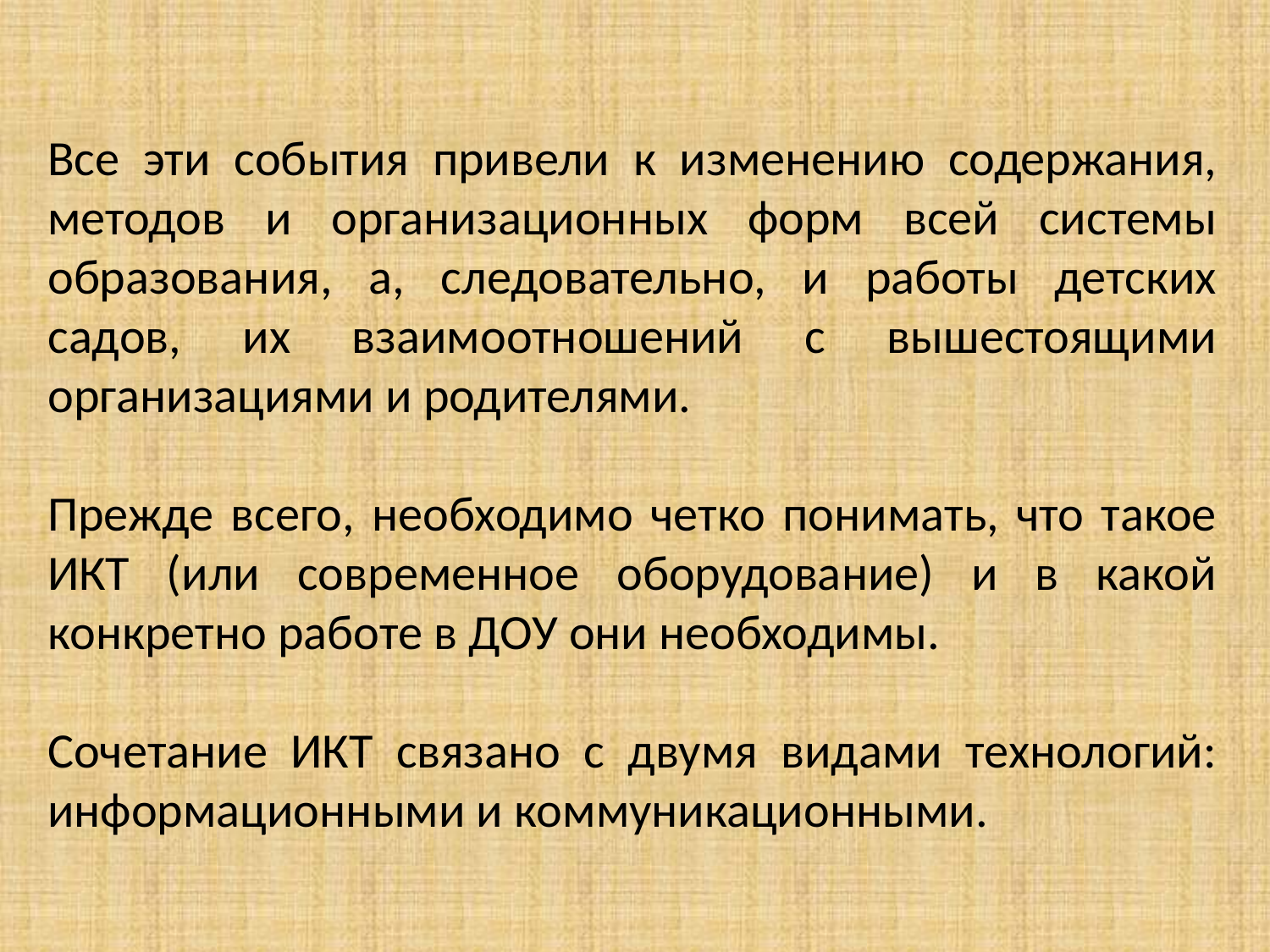

Все эти события привели к изменению содержания, методов и организационных форм всей системы образования, а, следовательно, и работы детских садов, их взаимоотношений с вышестоящими организациями и родителями.

Прежде всего, необходимо четко понимать, что такое ИКТ (или современное оборудование) и в какой конкретно работе в ДОУ они необходимы.

Сочетание ИКТ связано с двумя видами технологий: информационными и коммуникационными.